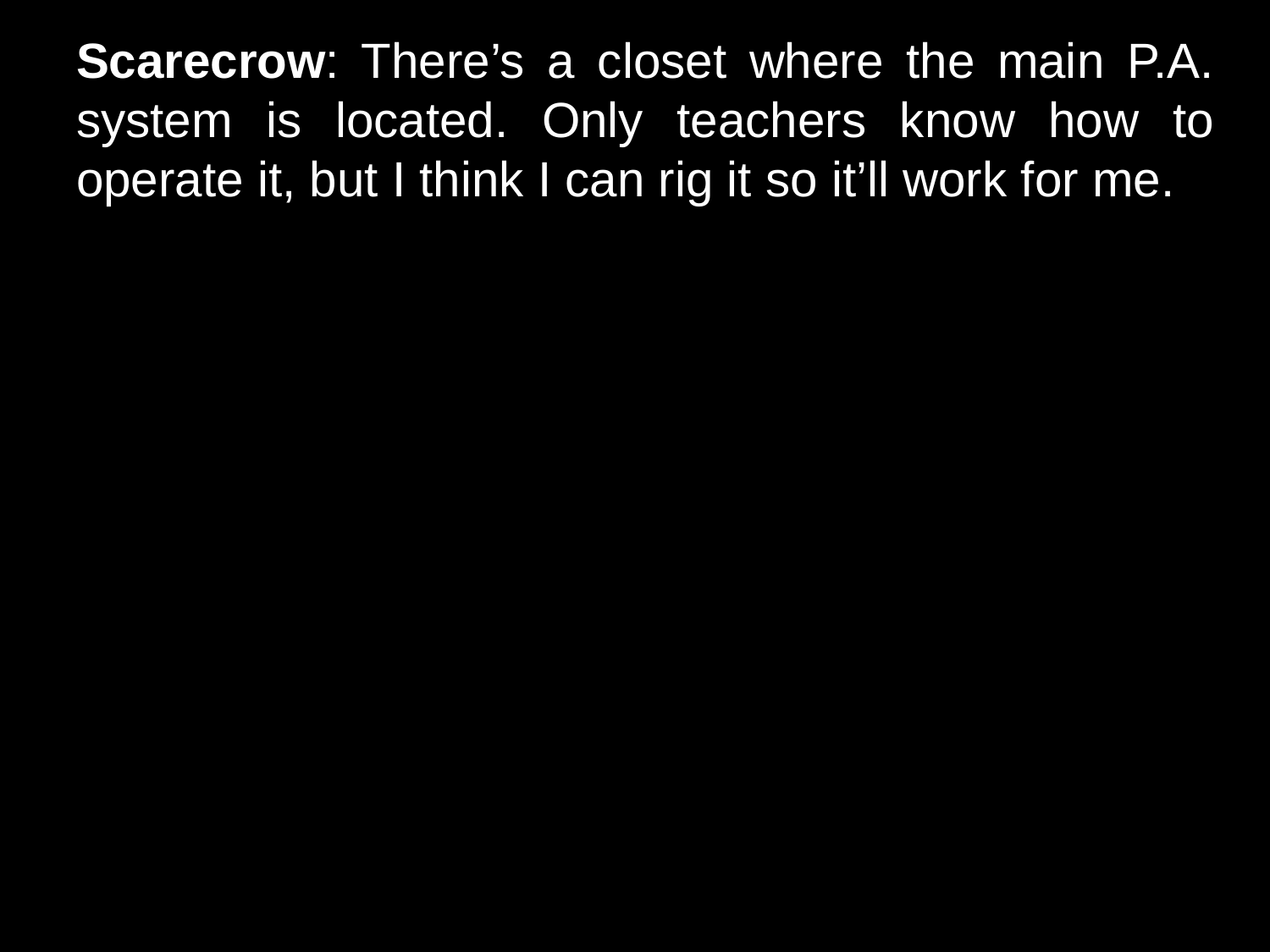

# Scarecrow: There’s a closet where the main P.A. system is located. Only teachers know how to operate it, but I think I can rig it so it’ll work for me.